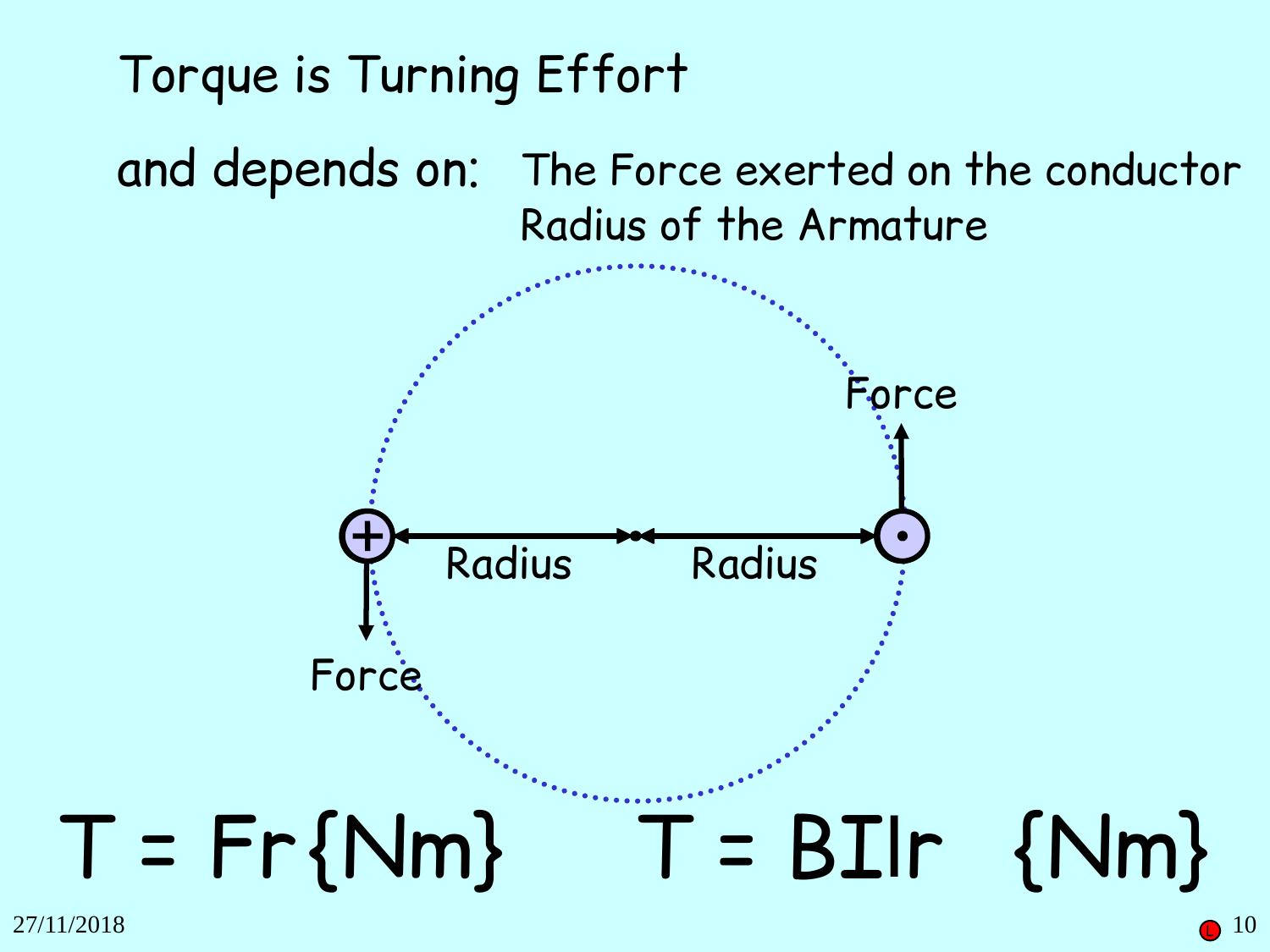

Torque is Turning Effort
and depends on:
 The Force exerted on the conductor
 Radius of the Armature

Force

Radius
Radius

Force
T = Fr	{Nm}
T = BIlr	{Nm}
27/11/2018
10
L